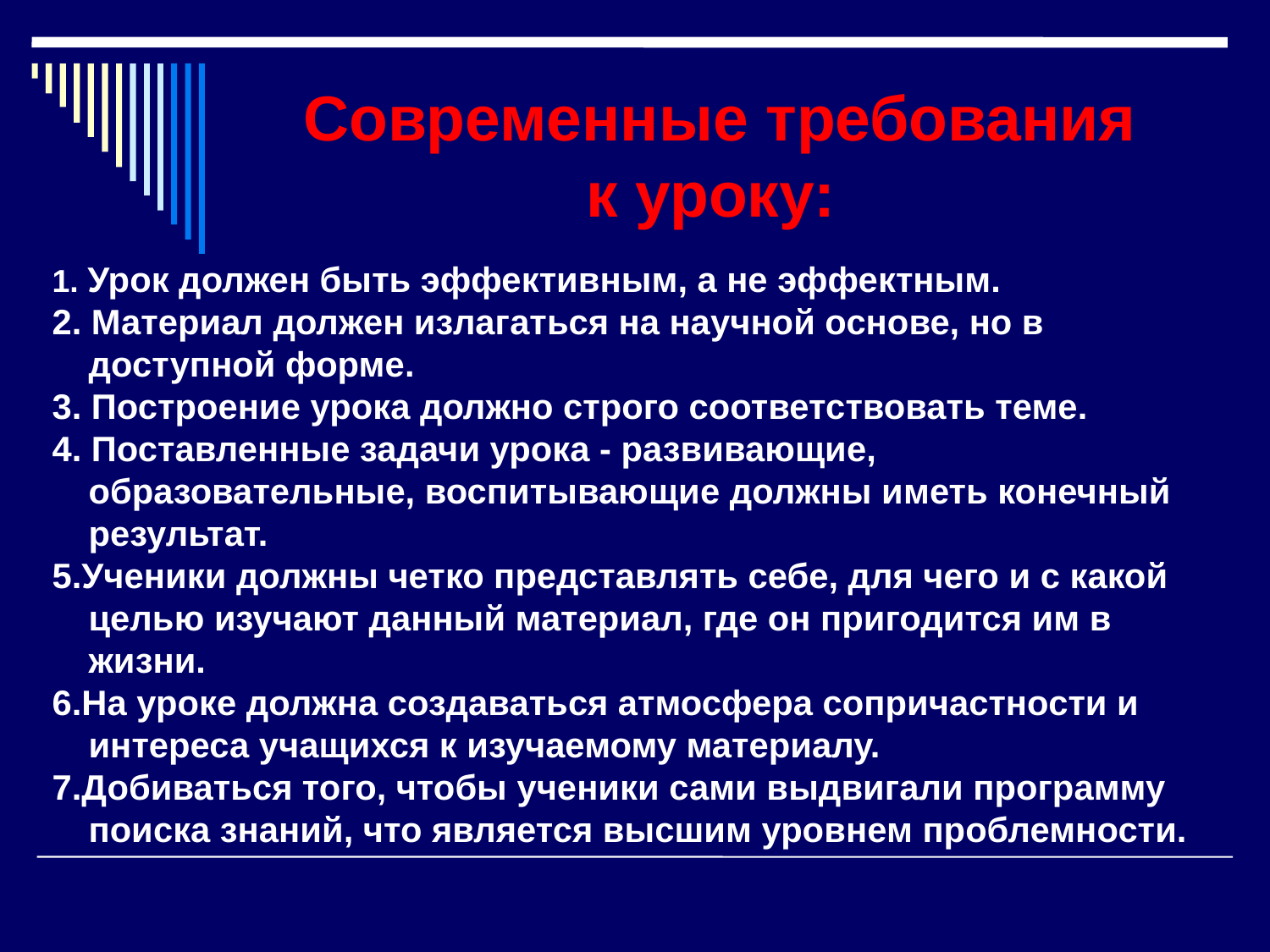

# Современные требования к уроку:
1. Урок должен быть эффективным, а не эффектным.
2. Материал должен излагаться на научной основе, но в доступной форме.
3. Построение урока должно строго соответствовать теме.
4. Поставленные задачи урока - развивающие, образовательные, воспитывающие должны иметь конечный результат.
5.Ученики должны четко представлять себе, для чего и с какой целью изучают данный материал, где он пригодится им в жизни.
6.На уроке должна создаваться атмосфера сопричастности и интереса учащихся к изучаемому материалу.
7.Добиваться того, чтобы ученики сами выдвигали программу поиска знаний, что является высшим уровнем проблемности.